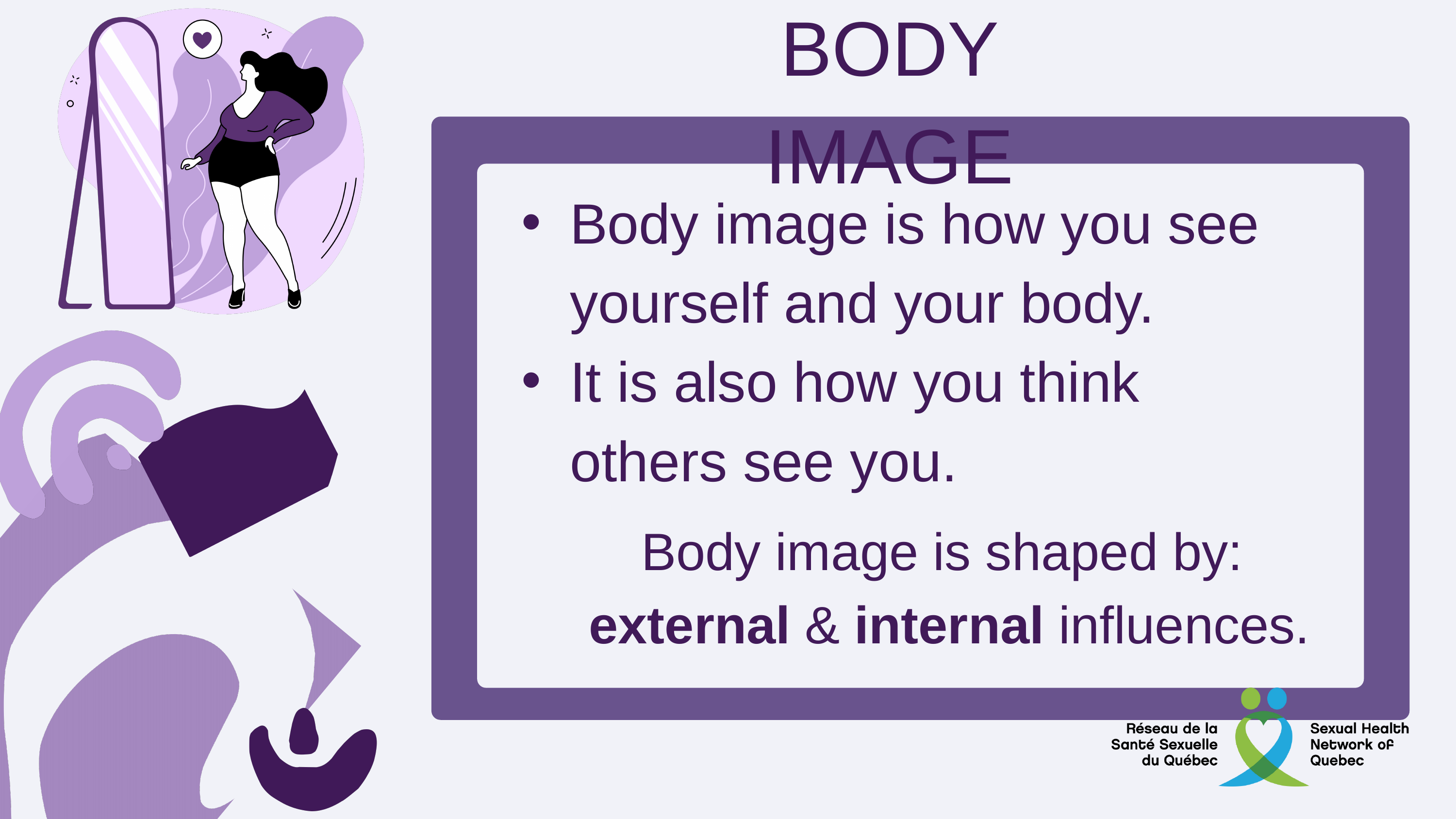

BODY IMAGE

Body image is how you see yourself and your body.
It is also how you think others see you.

Body image is shaped by:
external & internal influences.